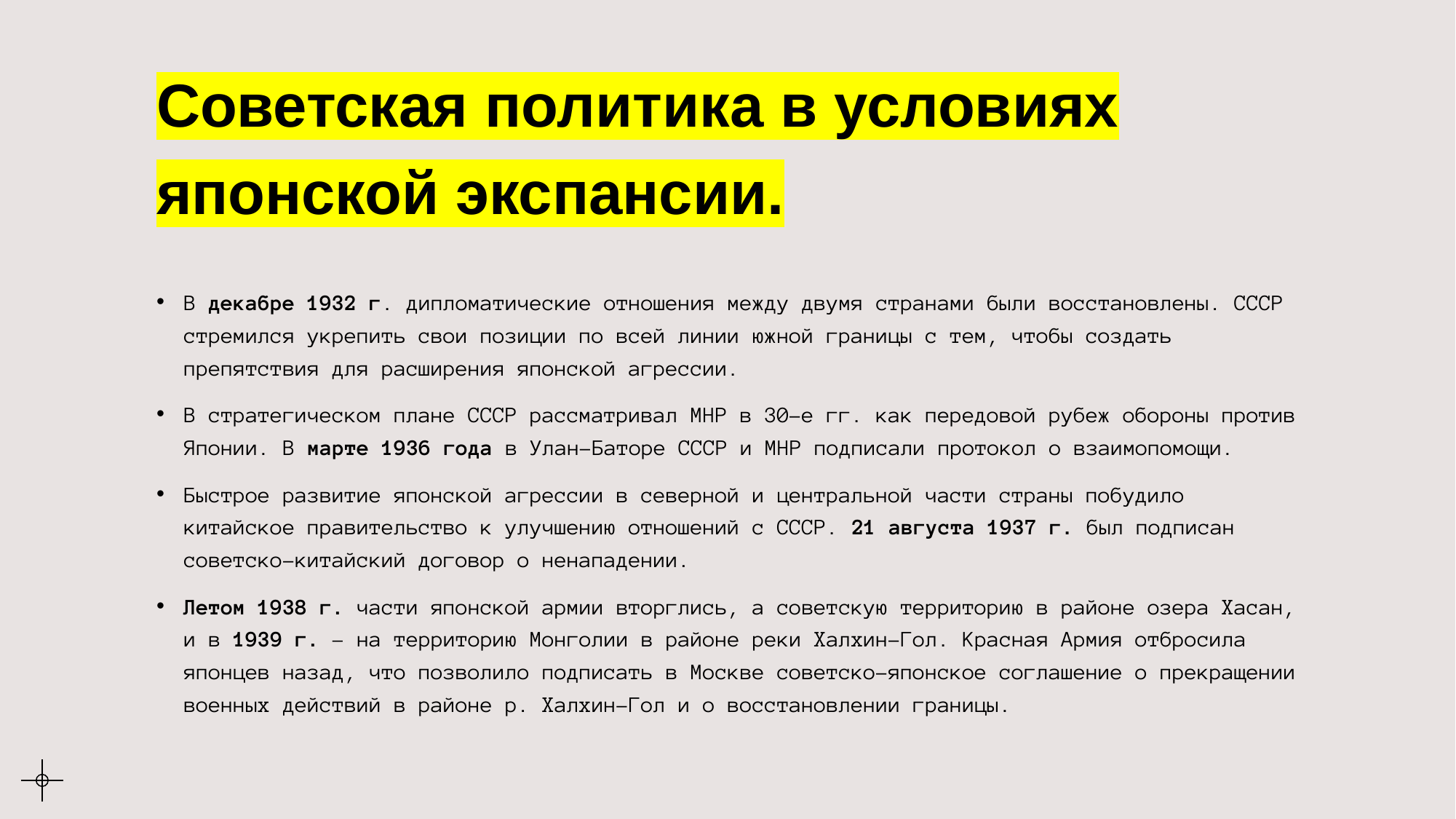

# Советская политика в условиях японской экспансии.
В декабре 1932 г. дипломатические отношения между двумя странами были восстановлены. СССР стремился укрепить свои позиции по всей линии южной границы с тем, чтобы создать препятствия для расширения японской агрессии.
В стратегическом плане СССР рассматривал МНР в 30-е гг. как передовой рубеж обороны против Японии. В марте 1936 года в Улан-Баторе СССР и МНР подписали протокол о взаимопомощи.
Быстрое развитие японской агрессии в северной и центральной части страны побудило китайское правительство к улучшению отношений с СССР. 21 августа 1937 г. был подписан советско-китайский договор о ненападении.
Летом 1938 г. части японской армии вторглись, а советскую территорию в районе озера Хасан, и в 1939 г. – на территорию Монголии в районе реки Халхин-Гол. Красная Армия отбросила японцев назад, что позволило подписать в Москве советско-японское соглашение о прекращении военных действий в районе р. Халхин-Гол и о восстановлении границы.